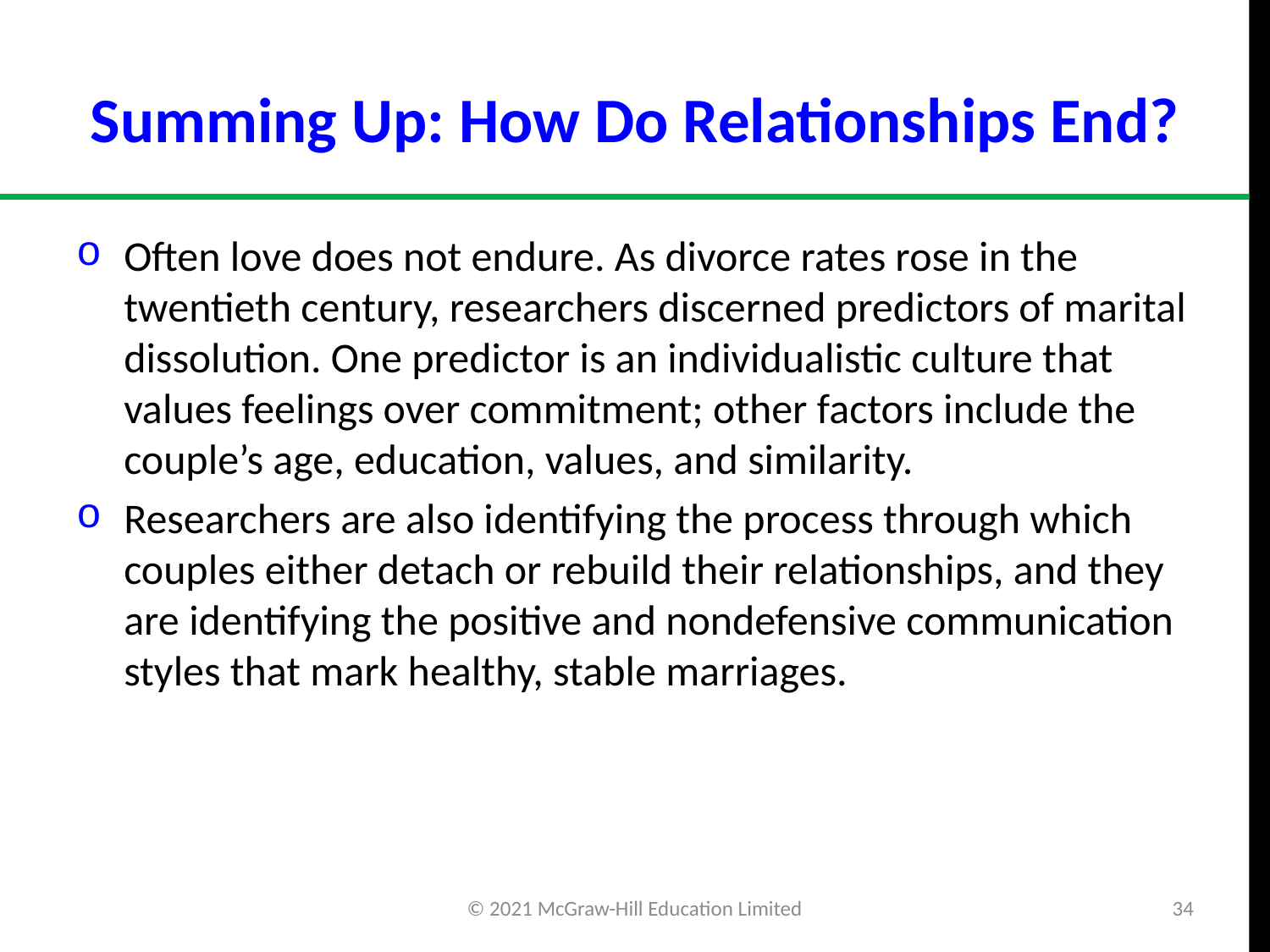

# Summing Up: How Do Relationships End?
Often love does not endure. As divorce rates rose in the twentieth century, researchers discerned predictors of marital dissolution. One predictor is an individualistic culture that values feelings over commitment; other factors include the couple’s age, education, values, and similarity.
Researchers are also identifying the process through which couples either detach or rebuild their relationships, and they are identifying the positive and nondefensive communication styles that mark healthy, stable marriages.
© 2021 McGraw-Hill Education Limited
34